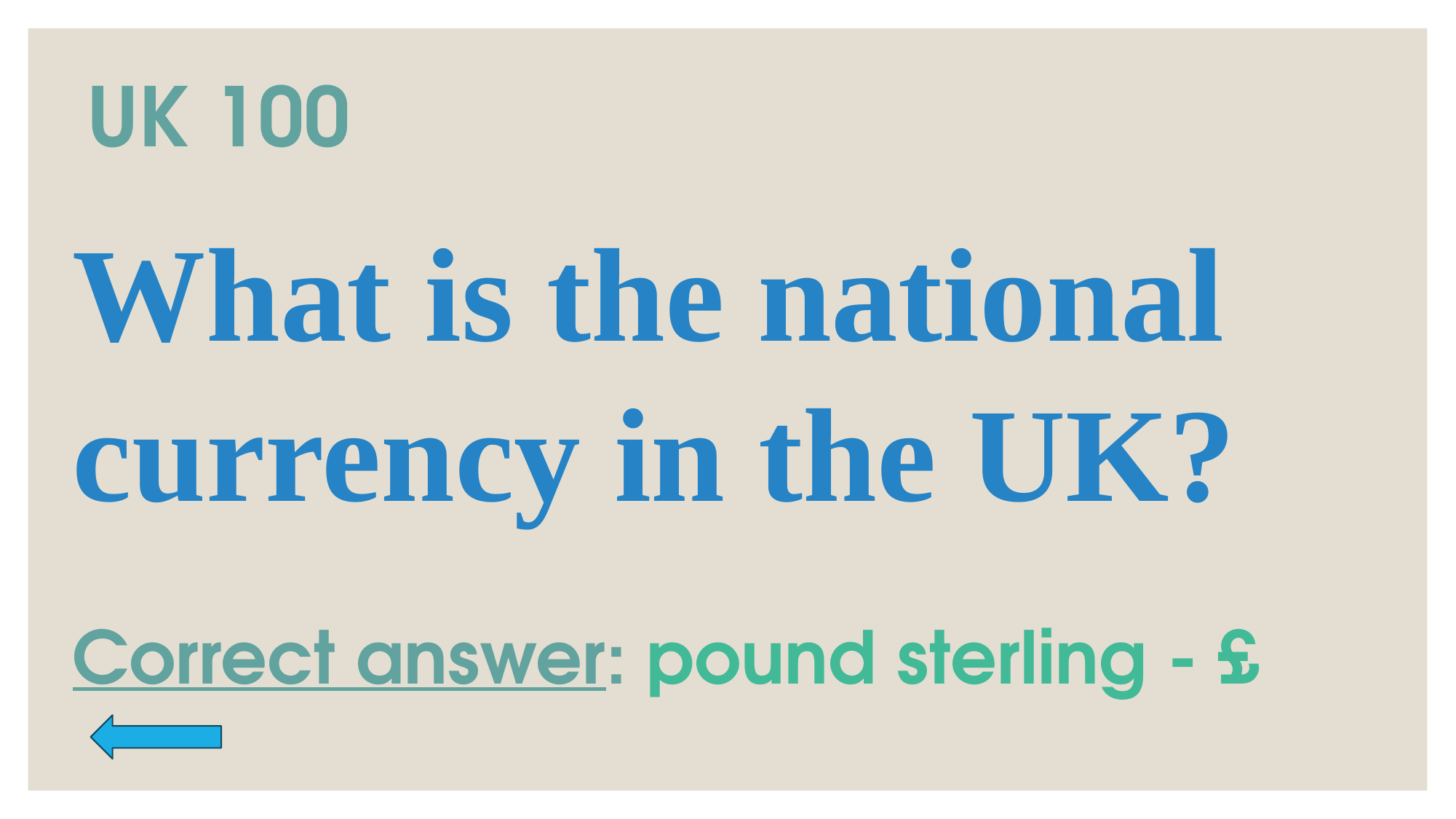

# UK 100
What is the national currency in the UK?
Correct answer: pound sterling - £